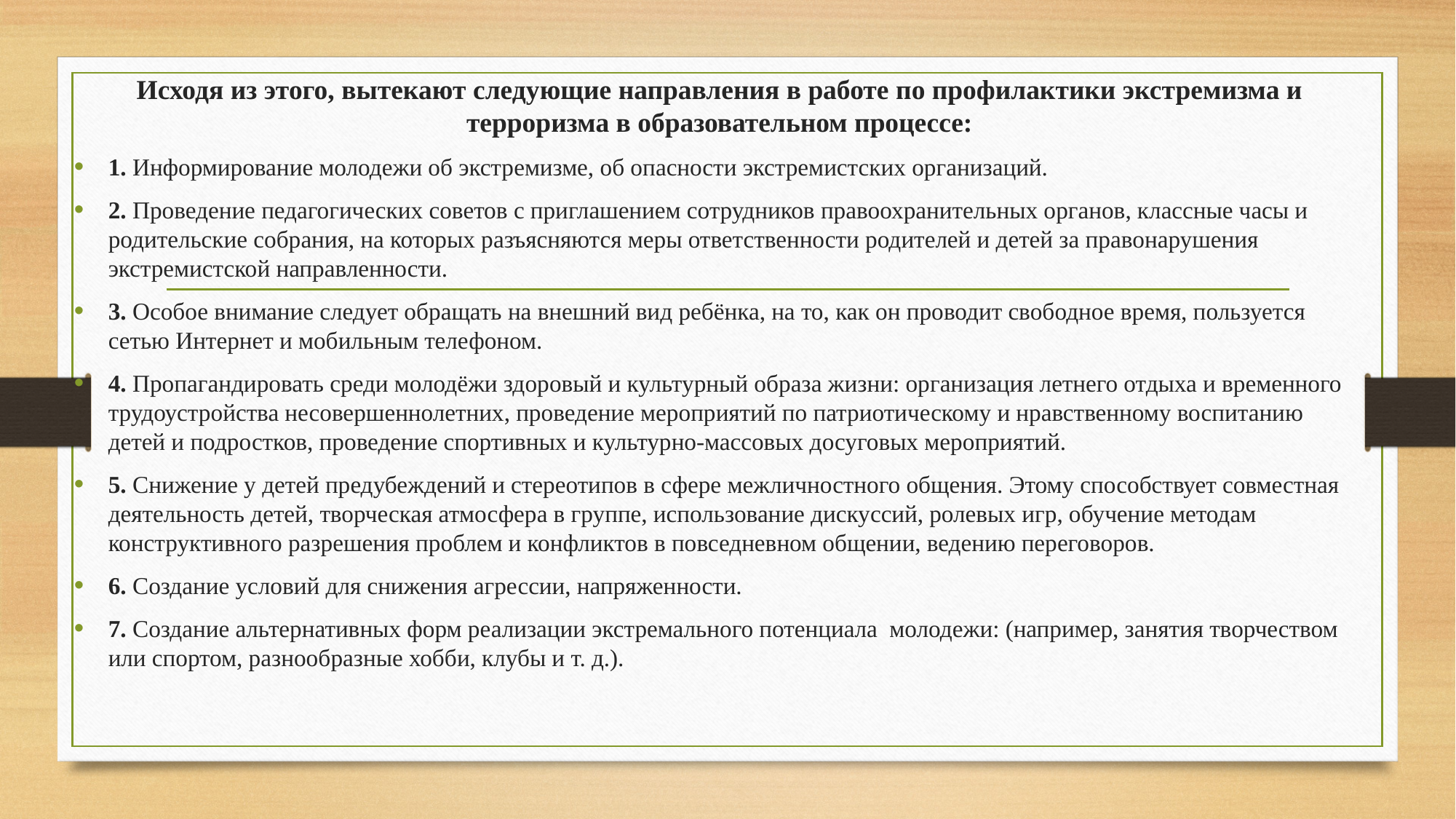

Исходя из этого, вытекают следующие направления в работе по профилактики экстремизма и терроризма в образовательном процессе:
1.​ Информирование молодежи об экстремизме, об опасности экстремистских организаций.
2.​ Проведение педагогических советов с приглашением сотрудников правоохранительных органов, классные часы и родительские собрания, на которых разъясняются меры ответственности родителей и детей за правонарушения экстремистской направленности.
3.​ Особое внимание следует обращать на внешний вид ребёнка, на то, как он проводит свободное время, пользуется сетью Интернет и мобильным телефоном.
4.​ Пропагандировать среди молодёжи здоровый и культурный образа жизни: организация летнего отдыха и временного трудоустройства несовершеннолетних, проведение мероприятий по патриотическому и нравственному воспитанию детей и подростков, проведение спортивных и культурно-массовых досуговых мероприятий.
5.​ Снижение у детей предубеждений и стереотипов в сфере межличностного общения. Этому способствует совместная деятельность детей, творческая атмосфера в группе, использование дискуссий, ролевых игр, обучение методам конструктивного разрешения проблем и конфликтов в повседневном общении, ведению переговоров.
6.​ Создание условий для снижения агрессии, напряженности.
7.​ Создание альтернативных форм реализации экстремального потенциала  молодежи: (например, занятия творчеством или спортом, разнообразные хобби, клубы и т. д.).